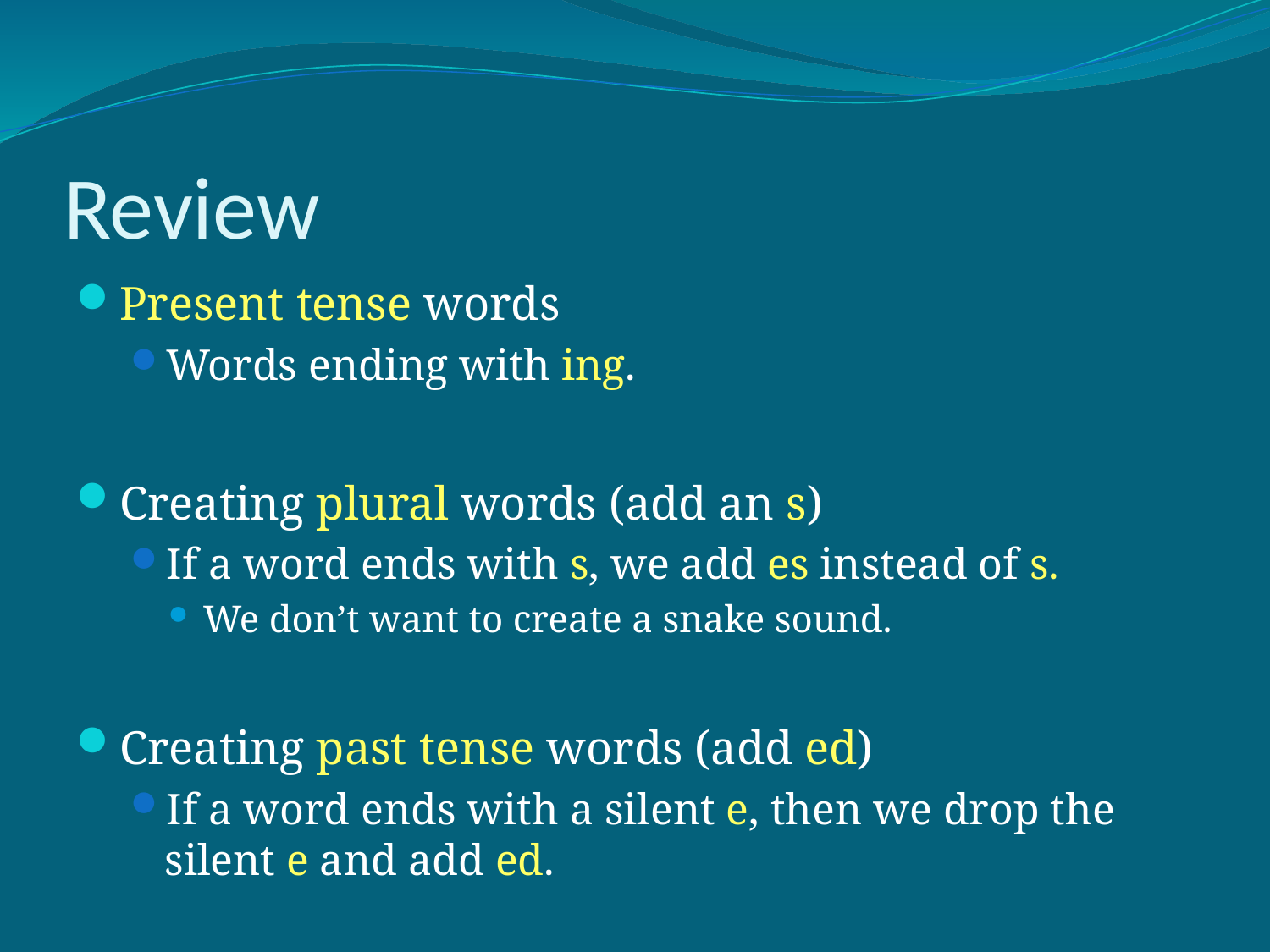

# Review
Present tense words
Words ending with ing.

Creating plural words (add an s)
If a word ends with s, we add es instead of s.
We don’t want to create a snake sound.

Creating past tense words (add ed)
If a word ends with a silent e, then we drop the silent e and add ed.